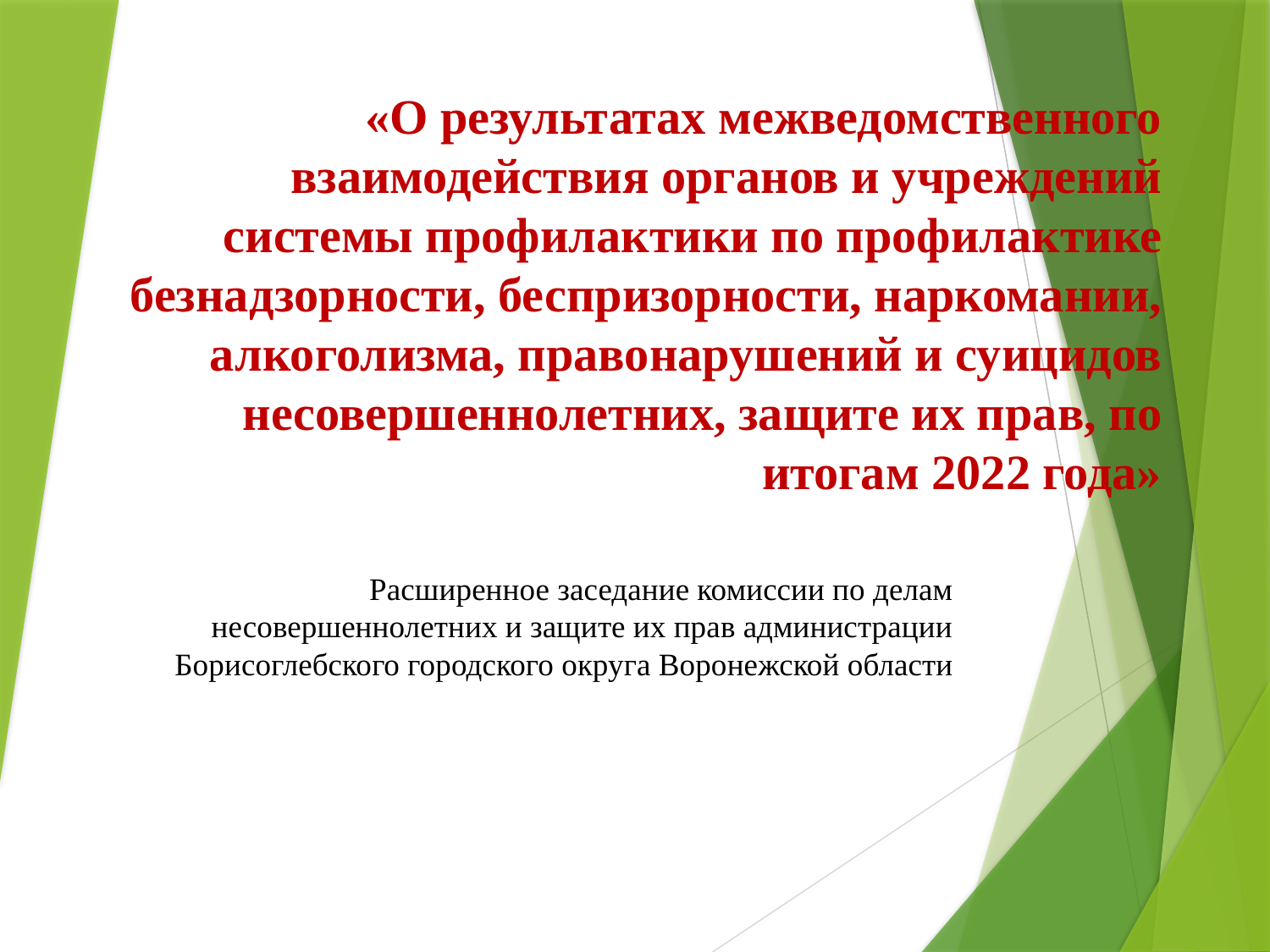

# «О результатах межведомственного взаимодействия органов и учреждений системы профилактики по профилактике безнадзорности, беспризорности, наркомании, алкоголизма, правонарушений и суицидов несовершеннолетних, защите их прав, по итогам 2022 года»
Расширенное заседание комиссии по делам несовершеннолетних и защите их прав администрации Борисоглебского городского округа Воронежской области